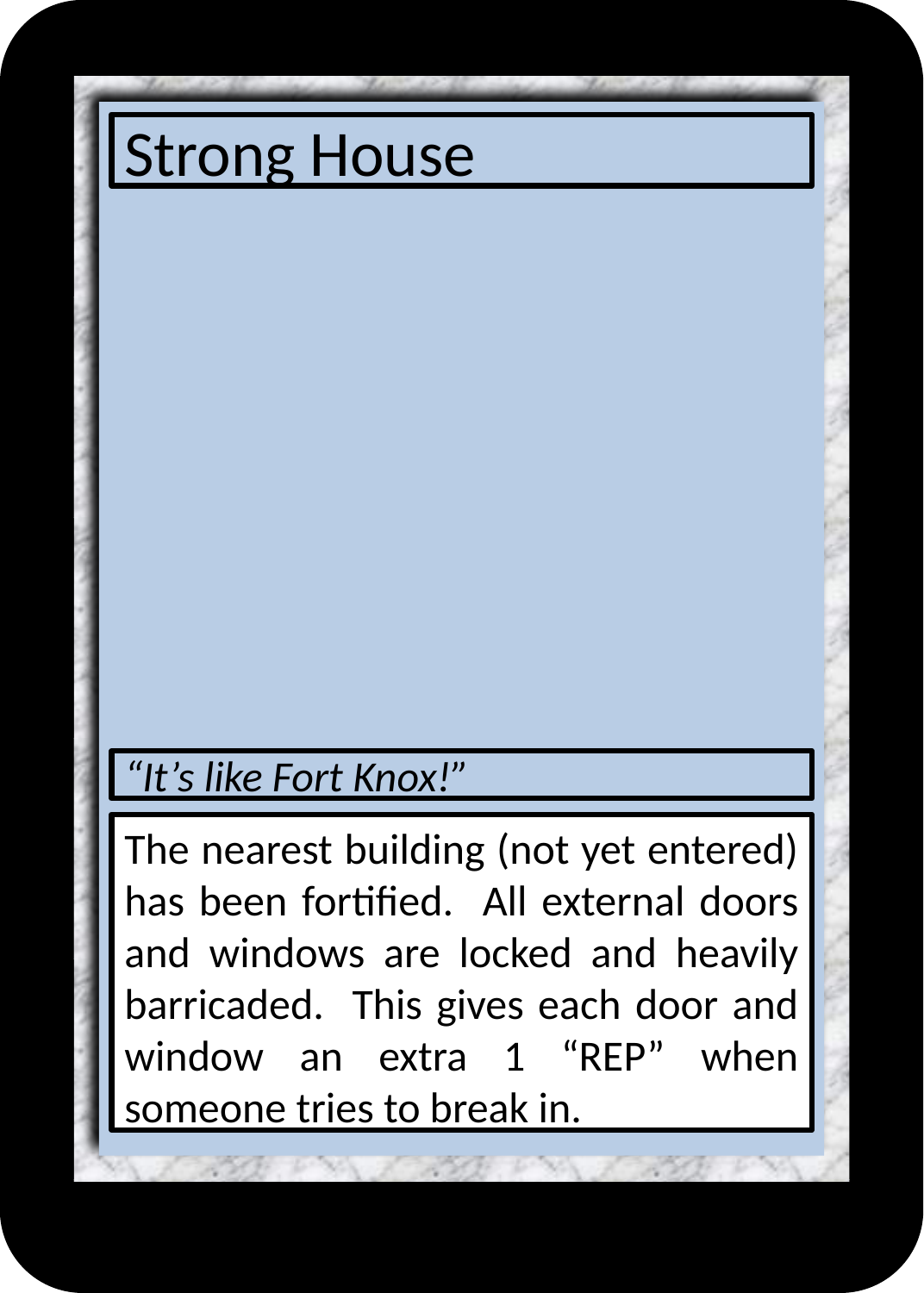

# Strong House

“It’s like Fort Knox!”
The nearest building (not yet entered) has been fortified.  All external doors and windows are locked and heavily barricaded.  This gives each door and window an extra 1 “REP” when someone tries to break in.